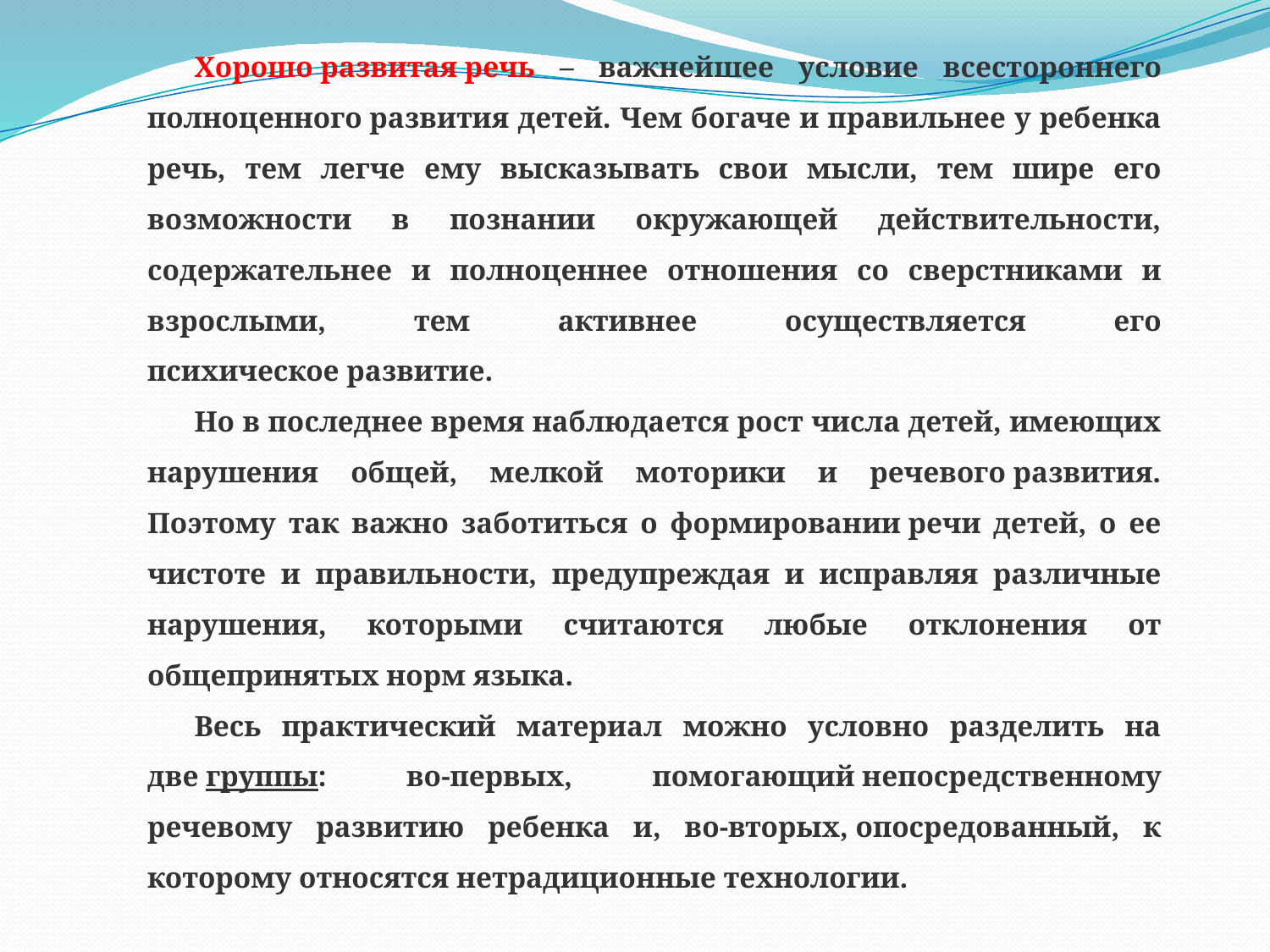

Хорошо развитая речь – важнейшее условие всестороннего полноценного развития детей. Чем богаче и правильнее у ребенка речь, тем легче ему высказывать свои мысли, тем шире его возможности в познании окружающей действительности, содержательнее и полноценнее отношения со сверстниками и взрослыми, тем активнее осуществляется его психическое развитие.
Но в последнее время наблюдается рост числа детей, имеющих нарушения общей, мелкой моторики и речевого развития. Поэтому так важно заботиться о формировании речи детей, о ее чистоте и правильности, предупреждая и исправляя различные нарушения, которыми считаются любые отклонения от общепринятых норм языка.
Весь практический материал можно условно разделить на две группы: во-первых, помогающий непосредственному речевому развитию ребенка и, во-вторых, опосредованный, к которому относятся нетрадиционные технологии.